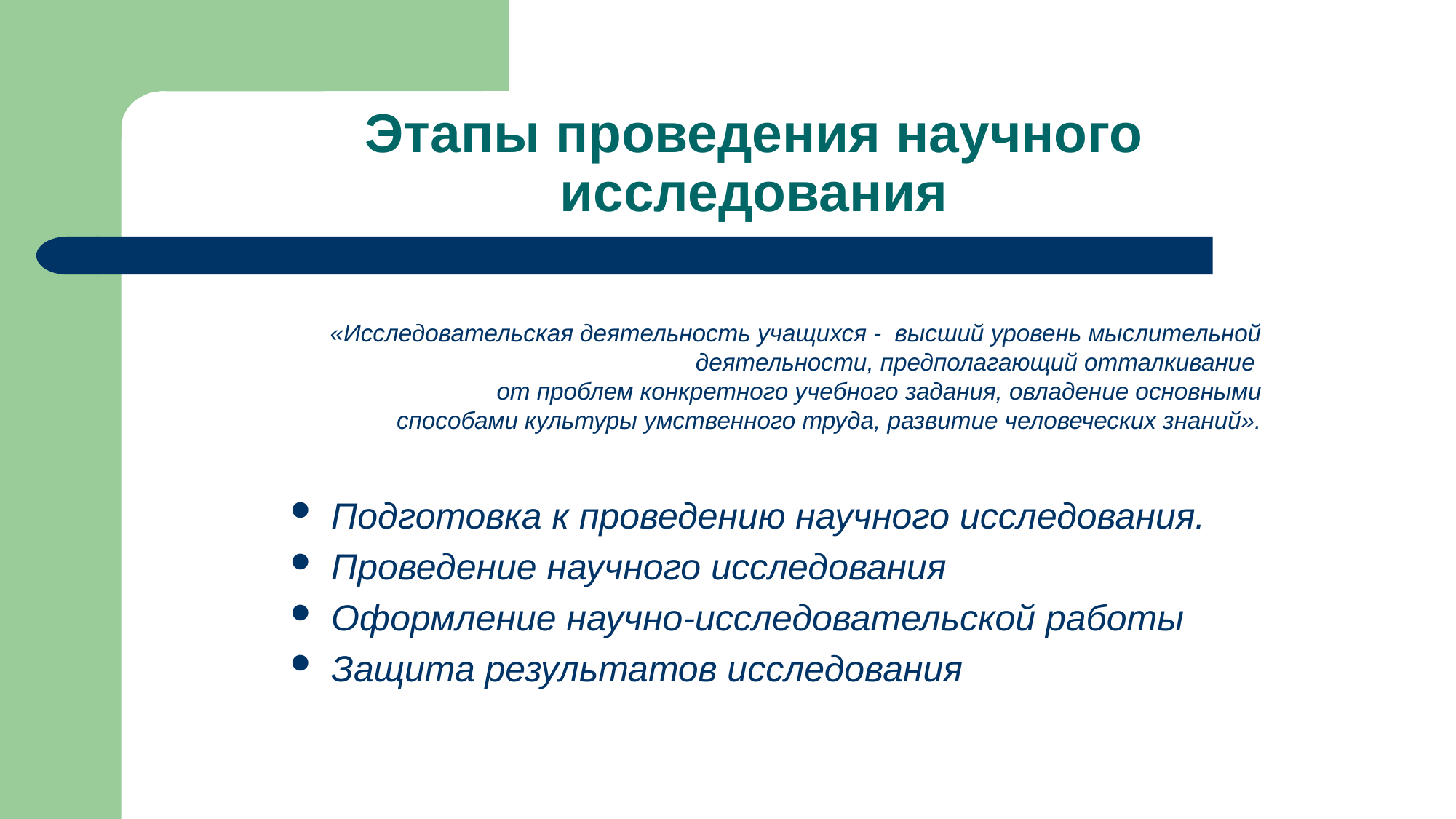

# Этапы проведения научного исследования

«Исследовательская деятельность учащихся -  высший уровень мыслительной деятельности, предполагающий отталкивание
от проблем конкретного учебного задания, овладение основными
 способами культуры умственного труда, развитие человеческих знаний».

Подготовка к проведению научного исследования.
Проведение научного исследования
Оформление научно-исследовательской работы
Защита результатов исследования